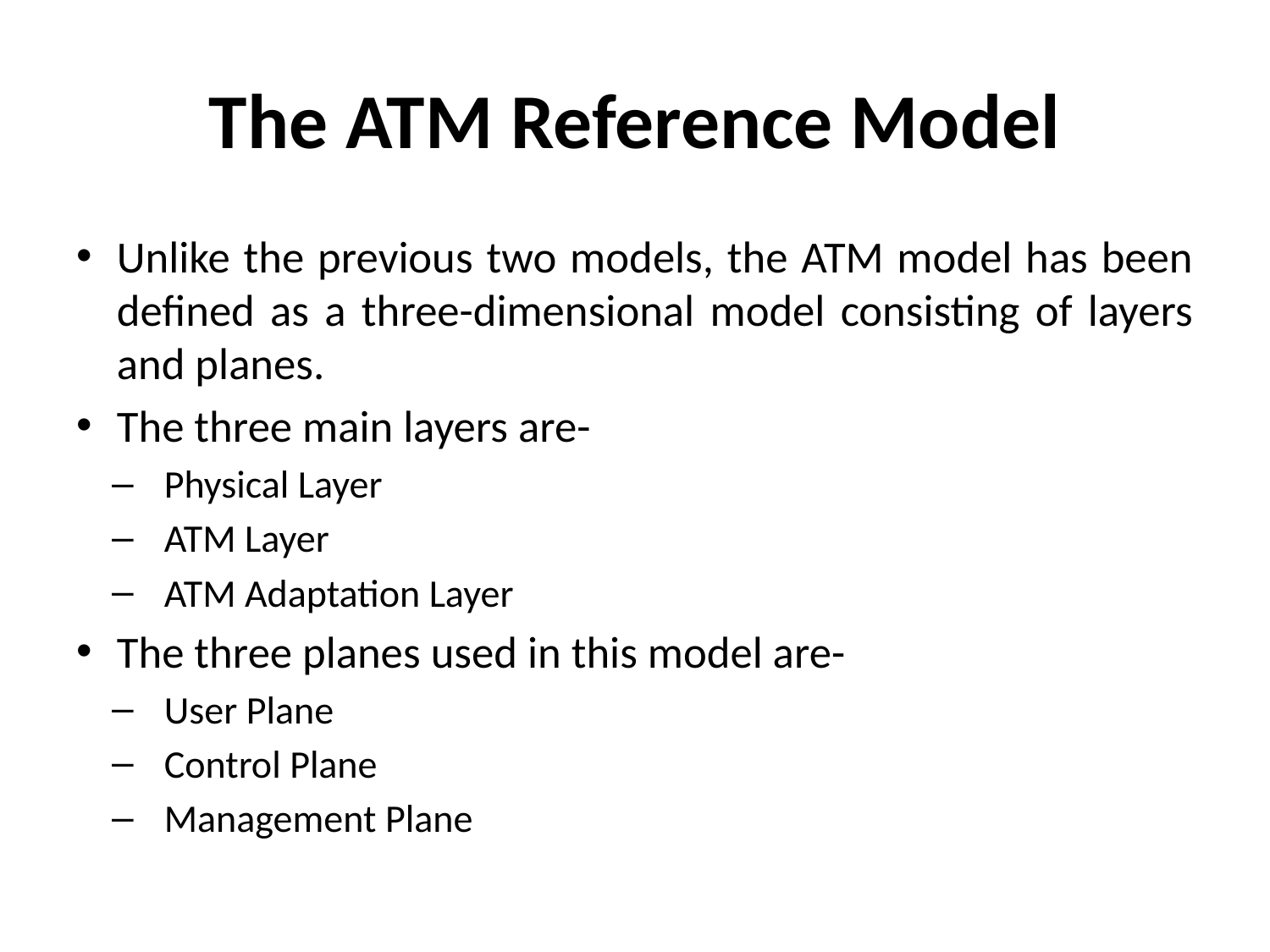

# The ATM Reference Model
Unlike the previous two models, the ATM model has been defined as a three-dimensional model consisting of layers and planes.
The three main layers are-
Physical Layer
ATM Layer
ATM Adaptation Layer
The three planes used in this model are-
User Plane
Control Plane
Management Plane